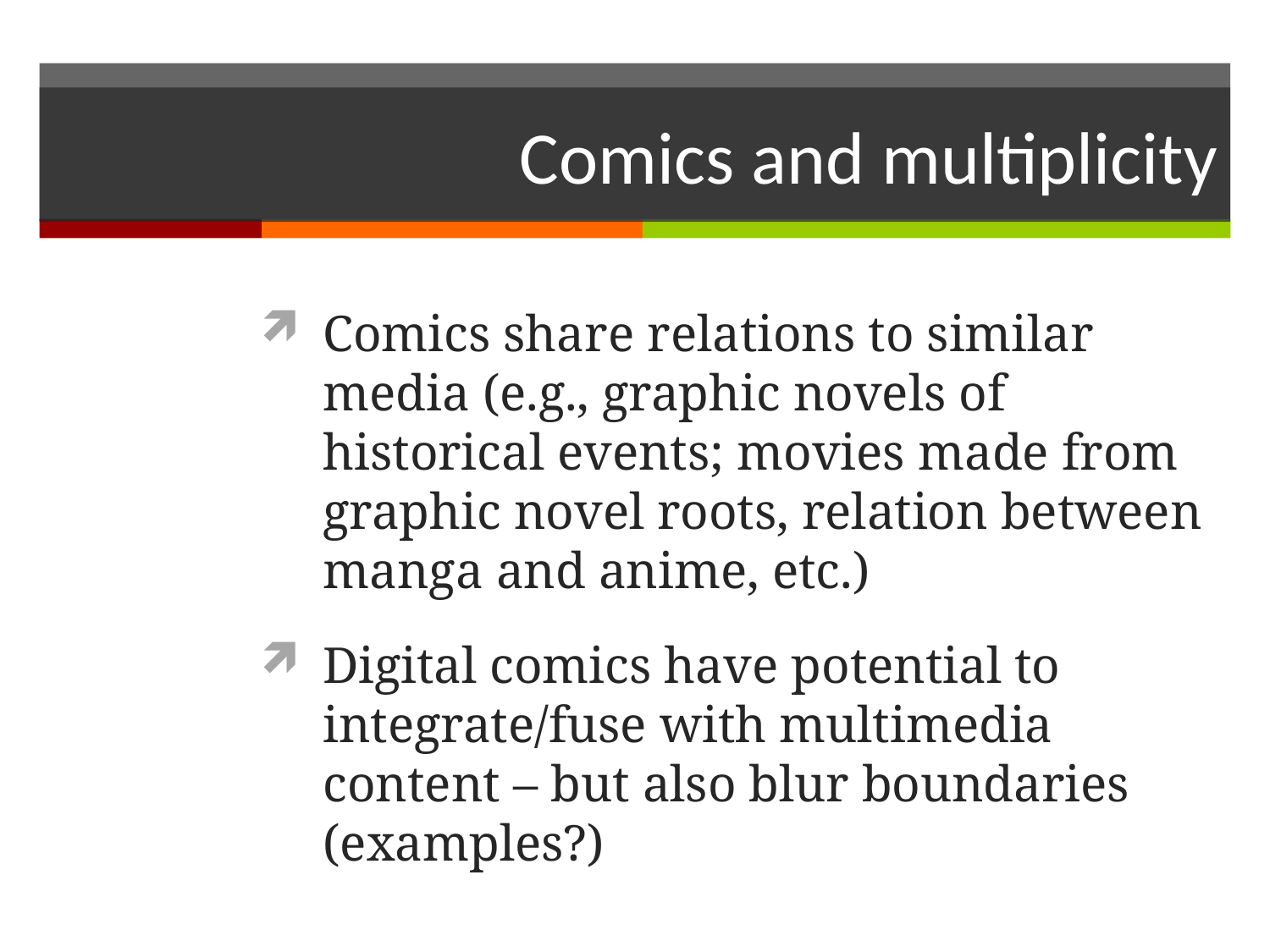

# Comics and multiplicity
Comics share relations to similar media (e.g., graphic novels of historical events; movies made from graphic novel roots, relation between manga and anime, etc.)
Digital comics have potential to integrate/fuse with multimedia content – but also blur boundaries (examples?)